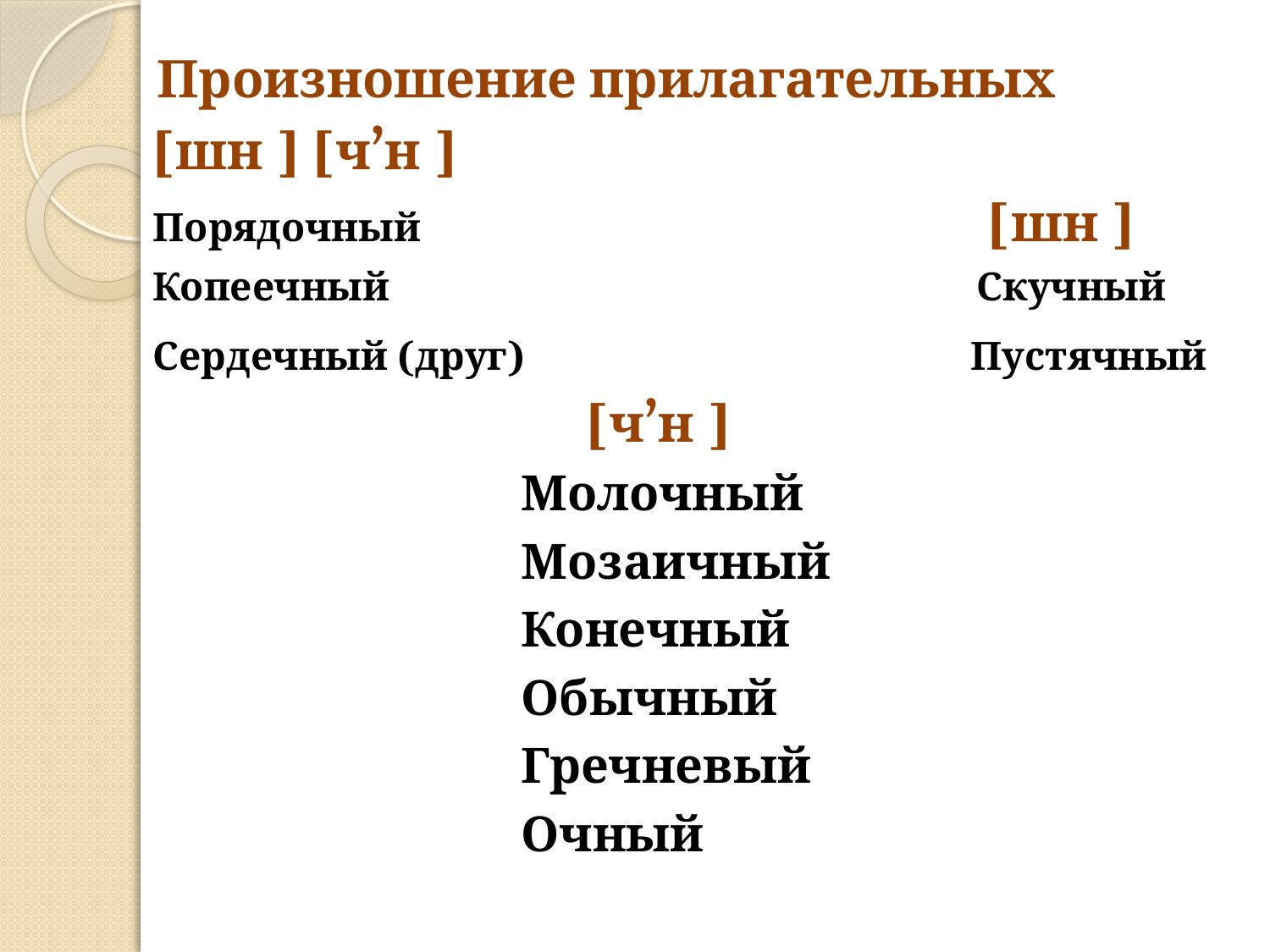

Произношение прилагательных
[шн ] [ч’н ]
Порядочный                                                         [шн ]
Копеечный                                                           Скучный
Сердечный (друг)                                  Пустячный
                                 [ч’н ]
                              Молочный
                              Мозаичный
                              Конечный
                              Обычный
                              Гречневый
                              Очный